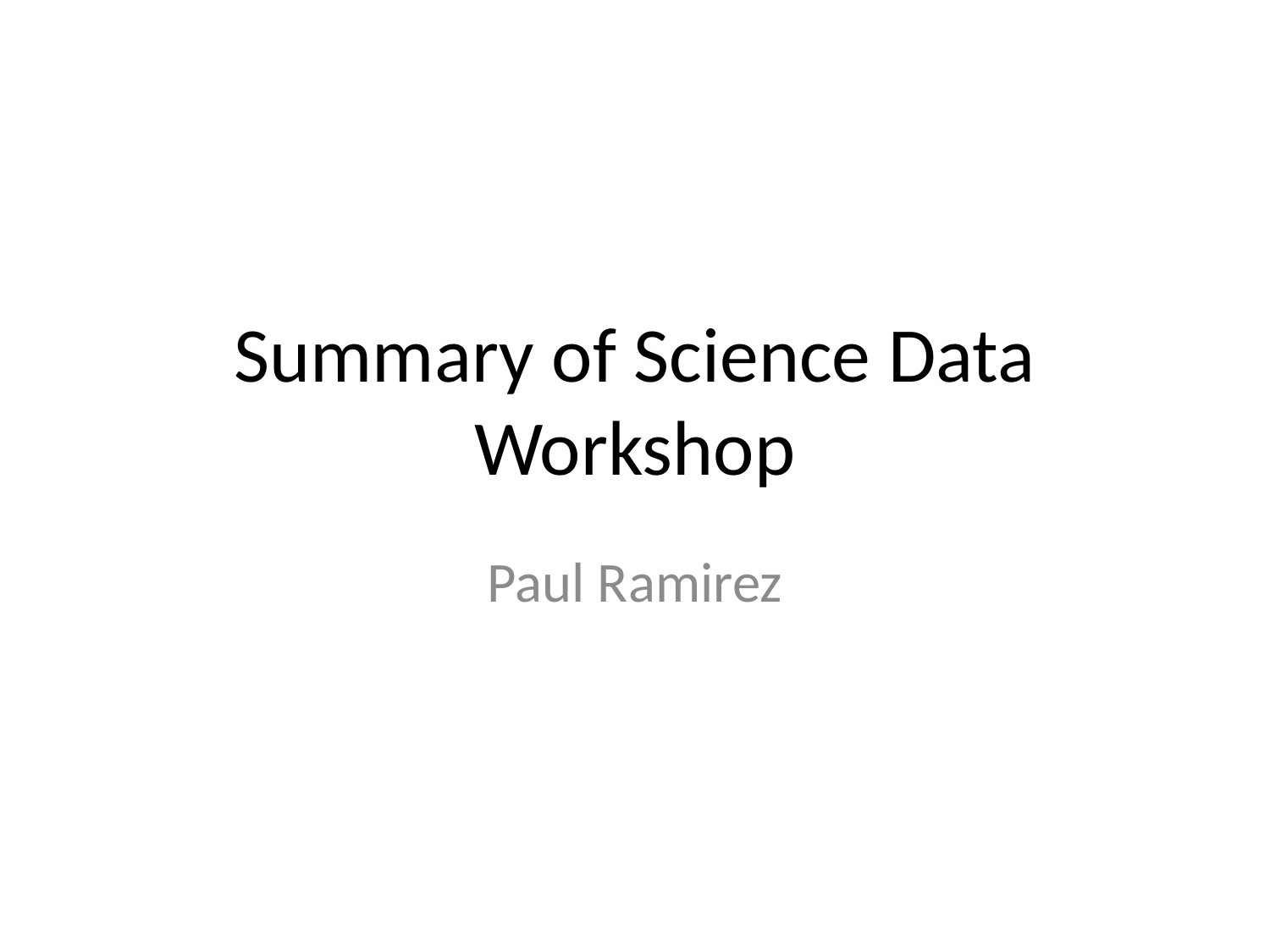

# Summary of Science Data Workshop
Paul Ramirez